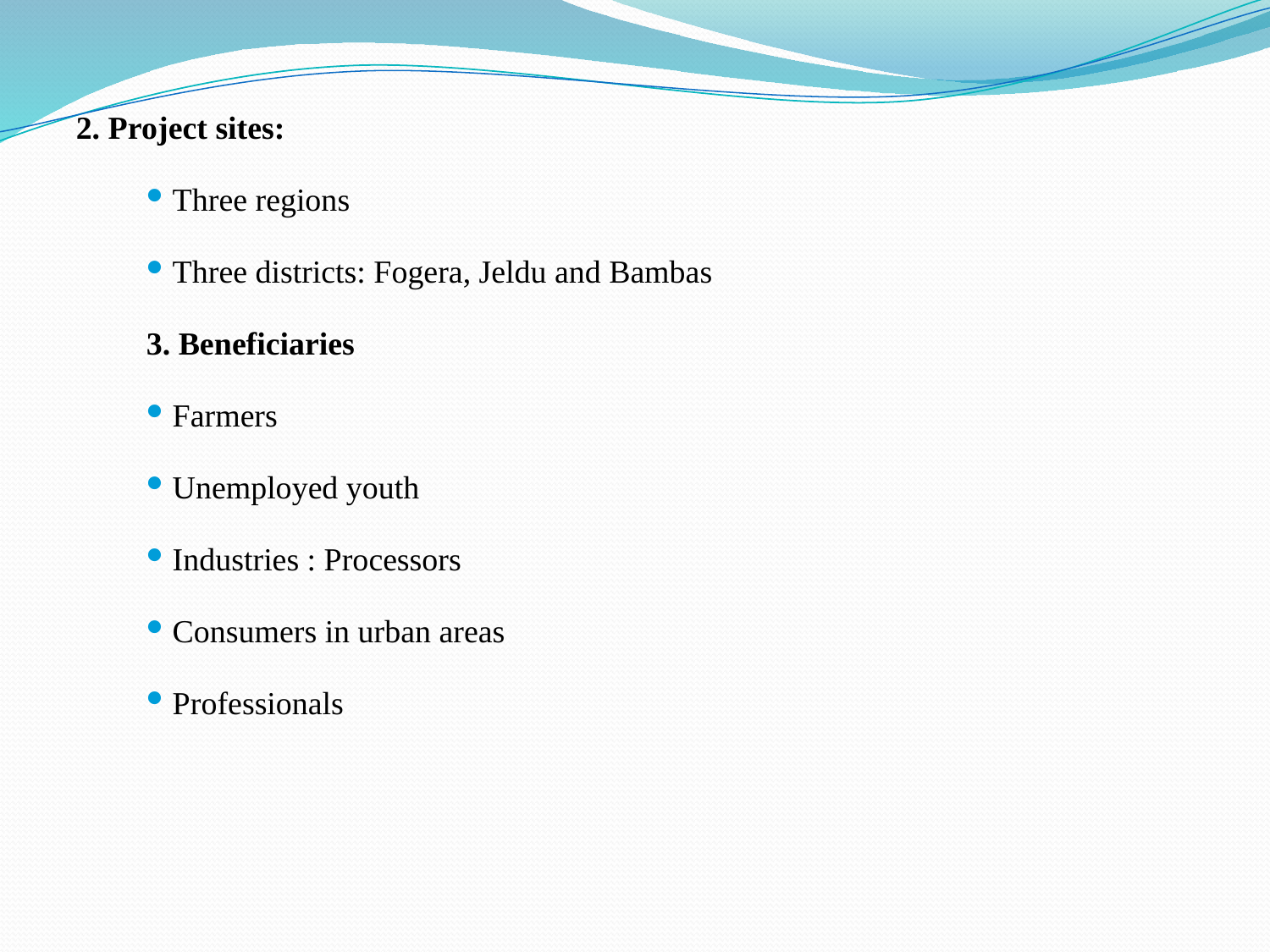

2. Project sites:
Three regions
Three districts: Fogera, Jeldu and Bambas
3. Beneficiaries
Farmers
Unemployed youth
Industries : Processors
Consumers in urban areas
Professionals